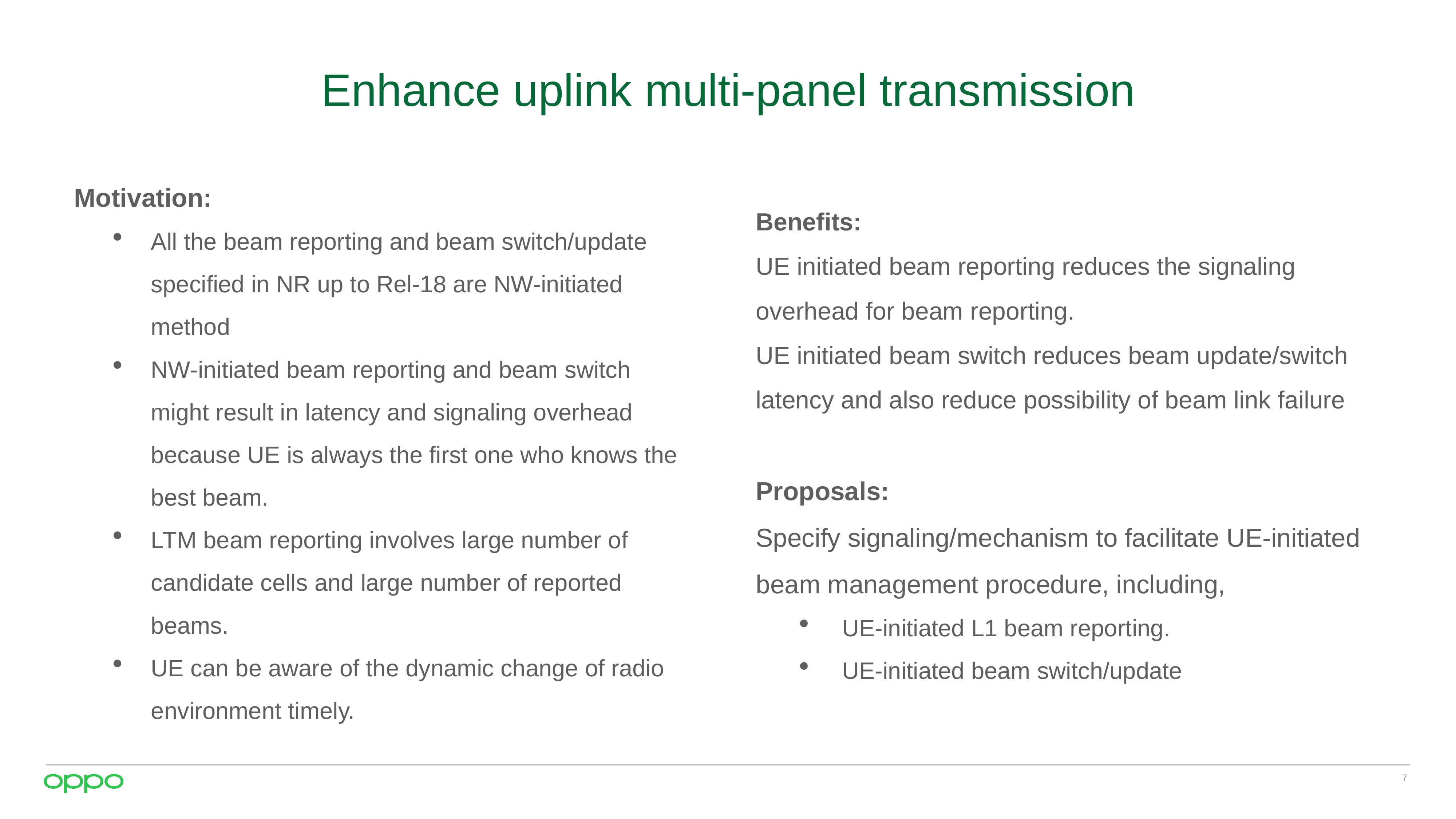

# Enhance uplink multi-panel transmission
Motivation:
All the beam reporting and beam switch/update specified in NR up to Rel-18 are NW-initiated method
NW-initiated beam reporting and beam switch might result in latency and signaling overhead because UE is always the first one who knows the best beam.
LTM beam reporting involves large number of candidate cells and large number of reported beams.
UE can be aware of the dynamic change of radio environment timely.

Benefits:
UE initiated beam reporting reduces the signaling overhead for beam reporting.
UE initiated beam switch reduces beam update/switch latency and also reduce possibility of beam link failure

Proposals:
Specify signaling/mechanism to facilitate UE-initiated beam management procedure, including,
UE-initiated L1 beam reporting.
UE-initiated beam switch/update